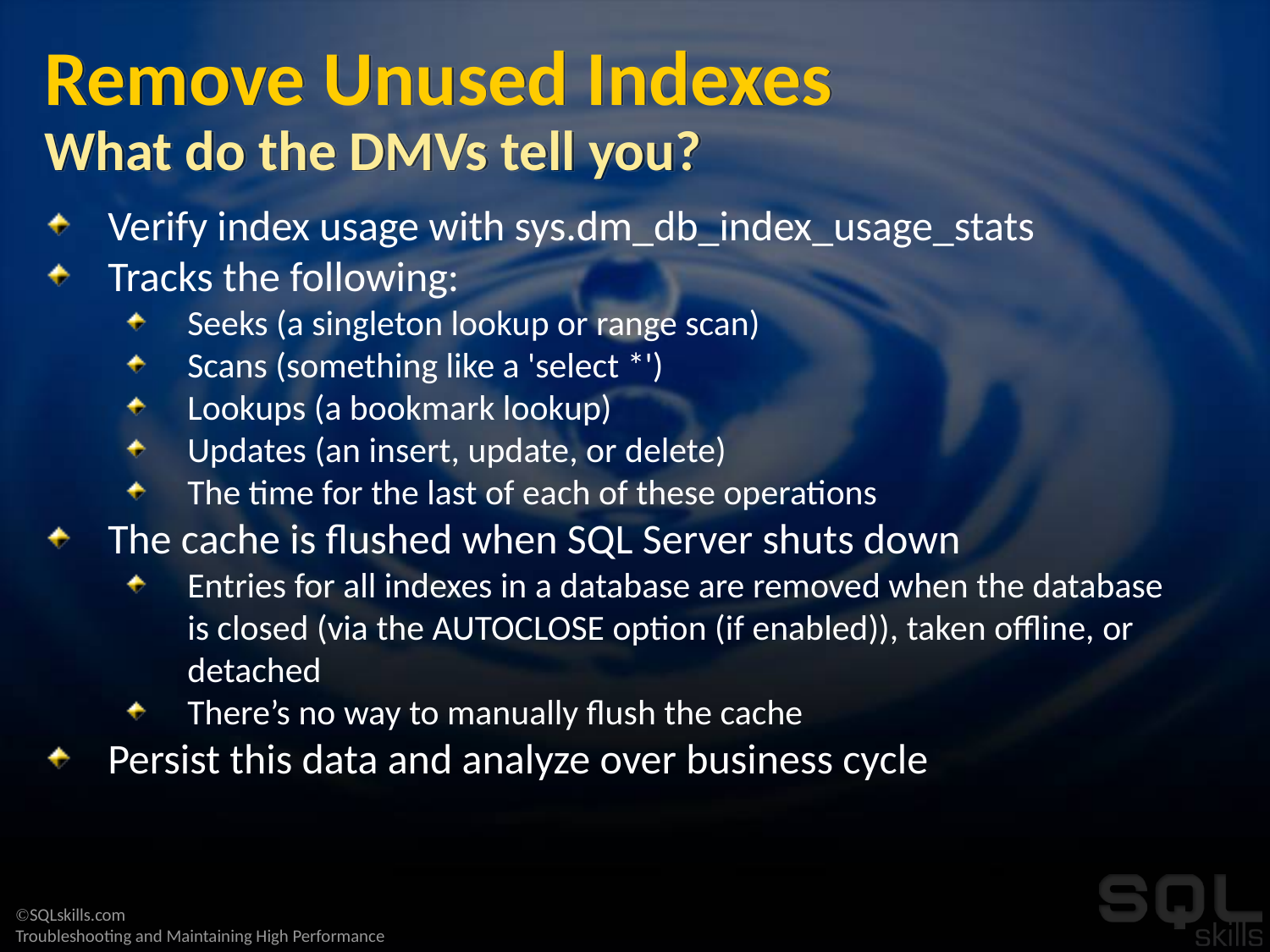

# Remove Unused Indexes What do the DMVs tell you?
Verify index usage with sys.dm_db_index_usage_stats
Tracks the following:
Seeks (a singleton lookup or range scan)
Scans (something like a 'select *')
Lookups (a bookmark lookup)
Updates (an insert, update, or delete)
The time for the last of each of these operations
The cache is flushed when SQL Server shuts down
Entries for all indexes in a database are removed when the database is closed (via the AUTOCLOSE option (if enabled)), taken offline, or detached
There’s no way to manually flush the cache
Persist this data and analyze over business cycle